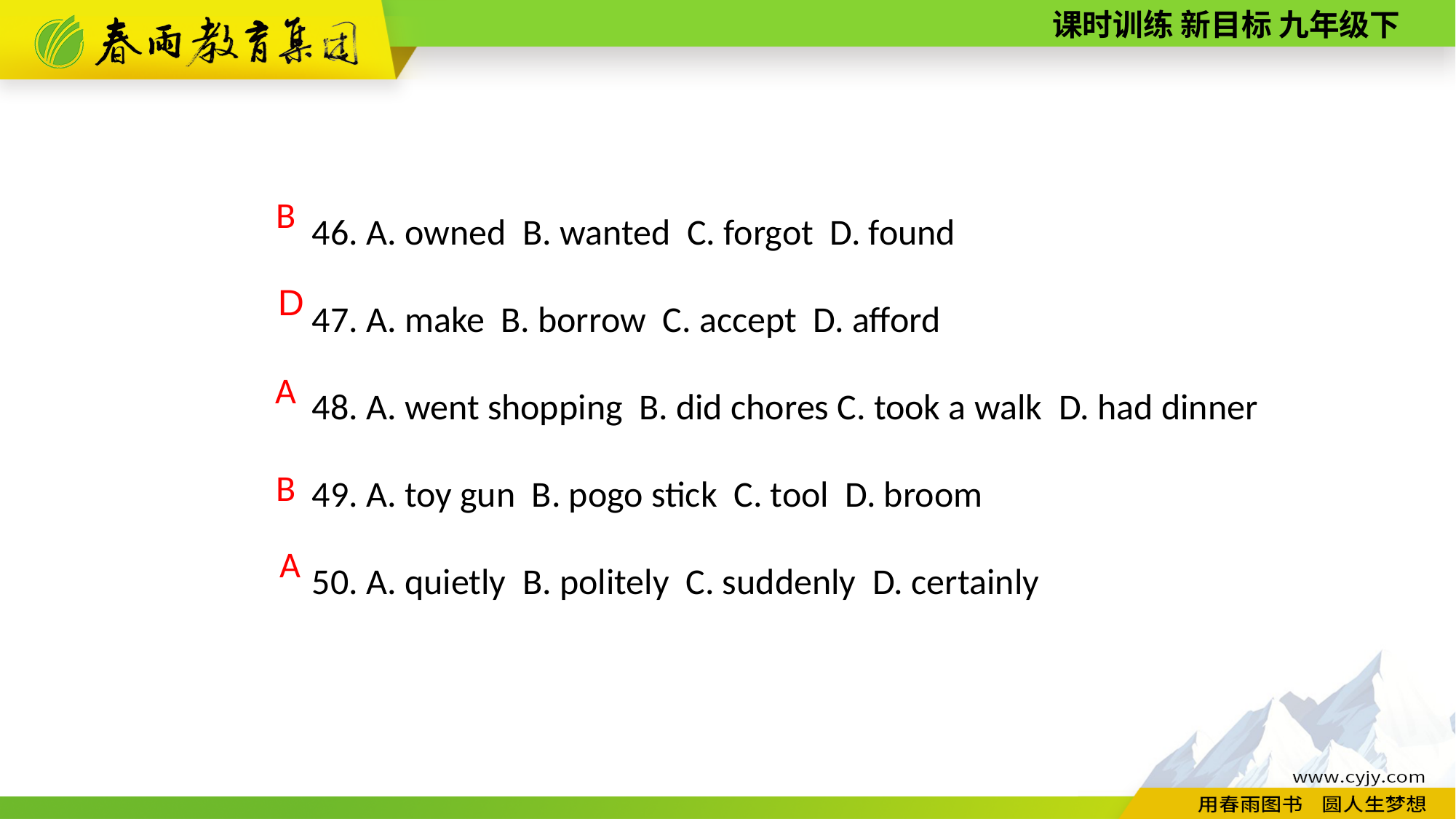

46. A. owned  B. wanted  C. forgot  D. found
47. A. make  B. borrow  C. accept  D. afford
48. A. went shopping  B. did chores C. took a walk  D. had dinner
49. A. toy gun  B. pogo stick  C. tool  D. broom
50. A. quietly  B. politely  C. suddenly  D. certainly
B
 D
A
B
A